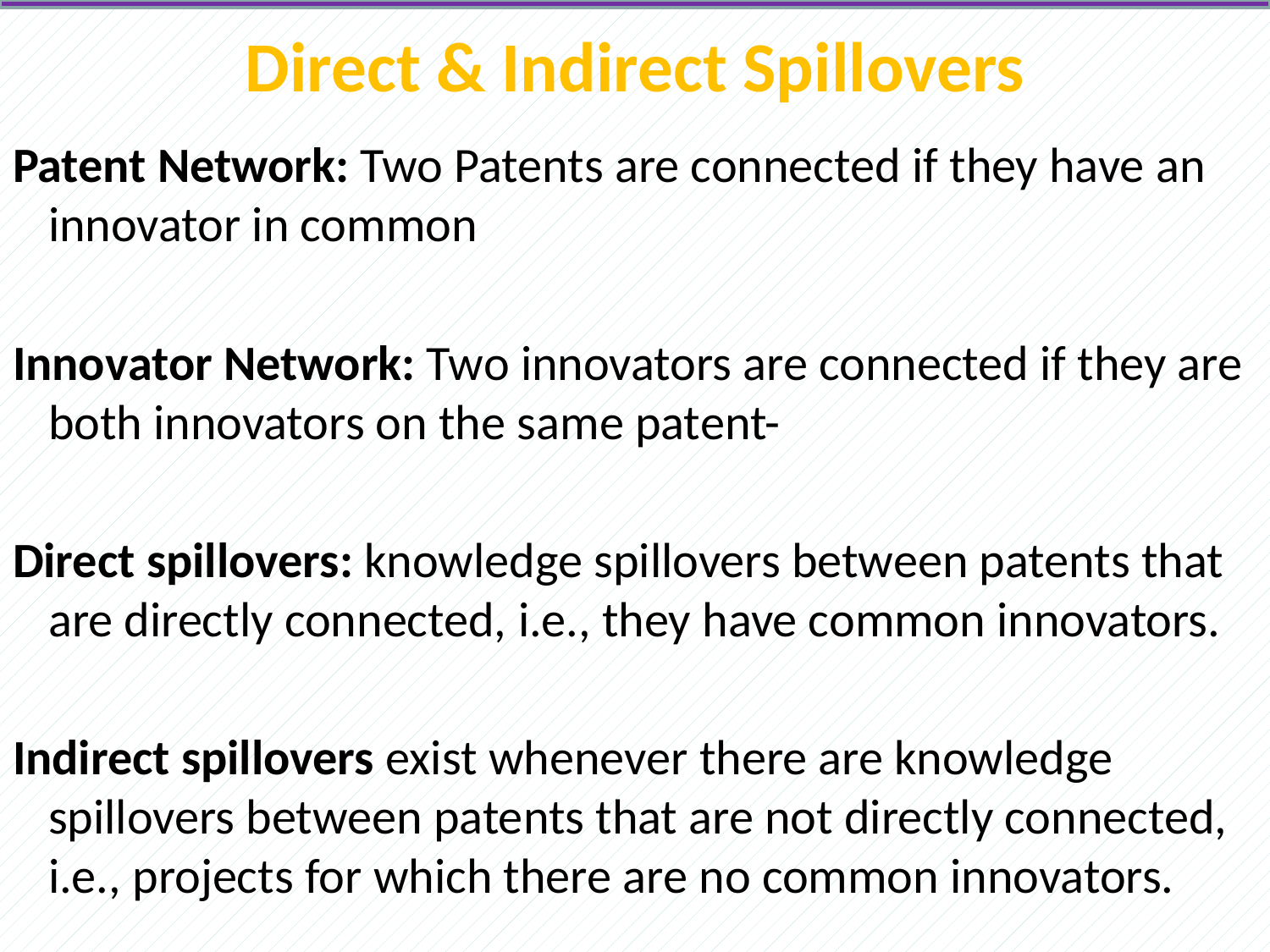

# Direct & Indirect Spillovers
Patent Network: Two Patents are connected if they have an innovator in common

Innovator Network: Two innovators are connected if they are both innovators on the same patent-

Direct spillovers: knowledge spillovers between patents that are directly connected, i.e., they have common innovators.

Indirect spillovers exist whenever there are knowledge spillovers between patents that are not directly connected, i.e., projects for which there are no common innovators.